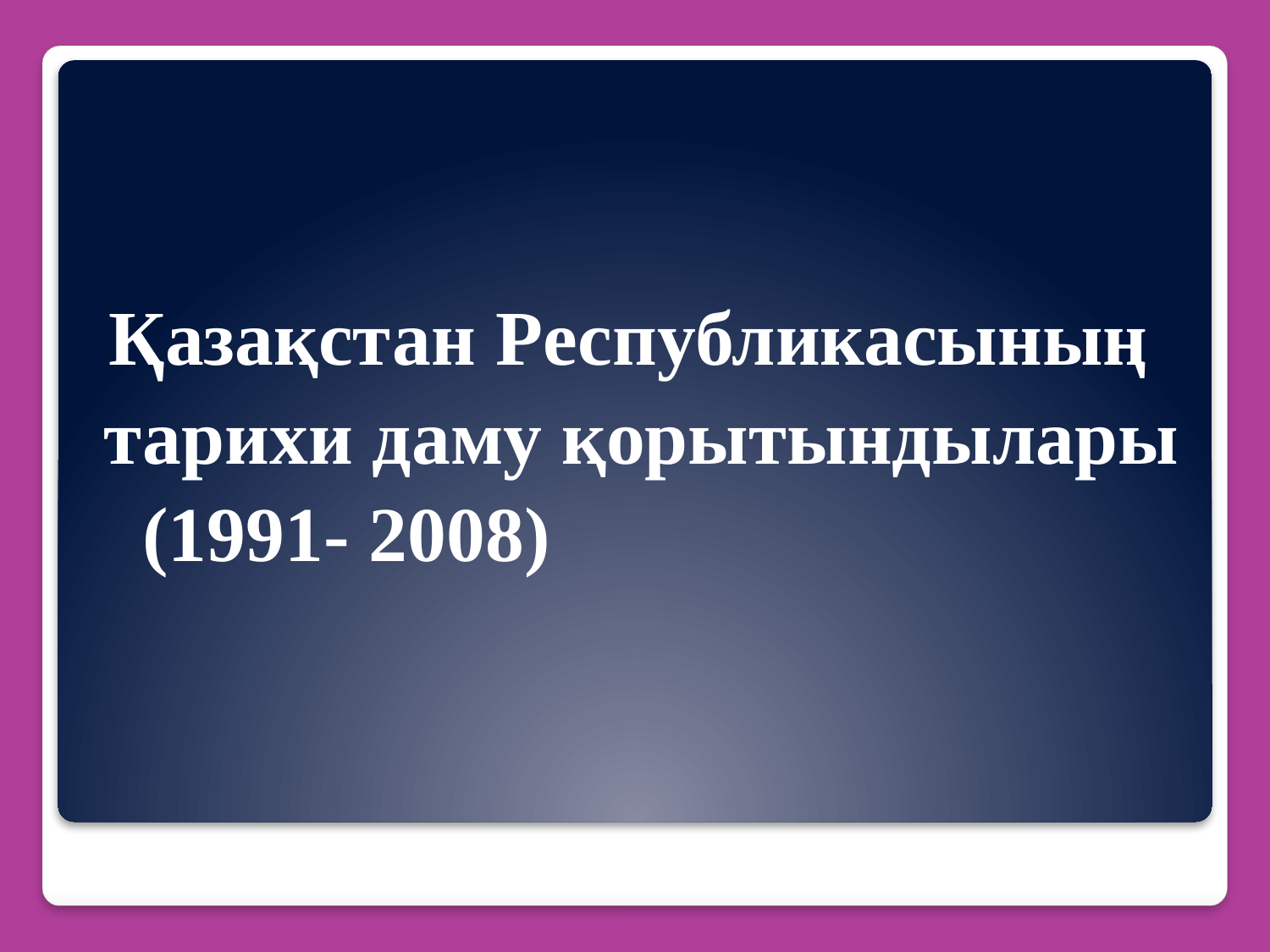

Қазақстан Республикасының
   тарихи даму қорытындылары
     (1991- 2008)